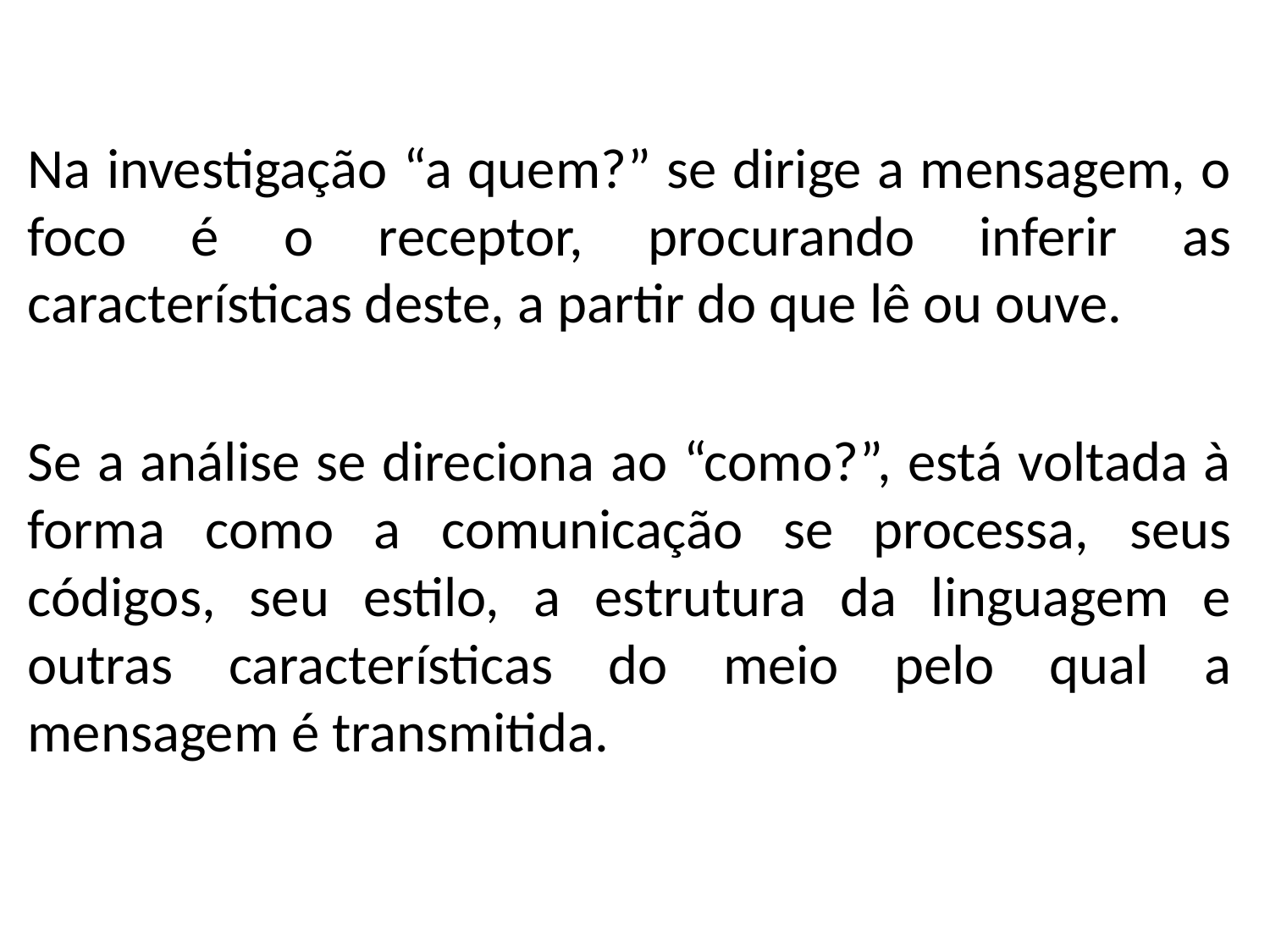

Na investigação “a quem?” se dirige a mensagem, o foco é o receptor, procurando inferir as características deste, a partir do que lê ou ouve.

Se a análise se direciona ao “como?”, está voltada à forma como a comunicação se processa, seus códigos, seu estilo, a estrutura da linguagem e outras características do meio pelo qual a mensagem é transmitida.